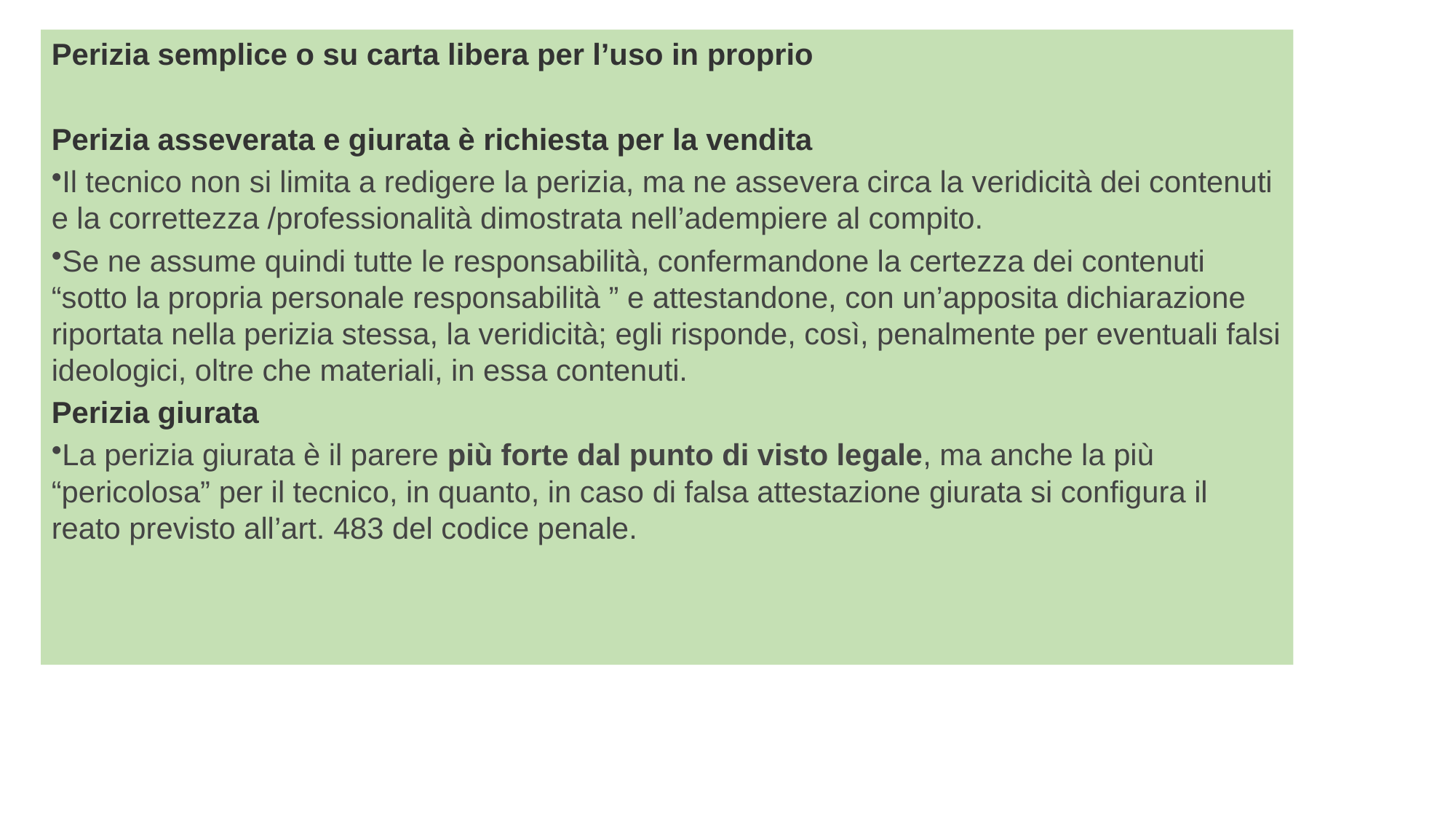

Perizia semplice o su carta libera per l’uso in proprio

Perizia asseverata e giurata è richiesta per la vendita
Il tecnico non si limita a redigere la perizia, ma ne assevera circa la veridicità dei contenuti e la correttezza /professionalità dimostrata nell’adempiere al compito.
Se ne assume quindi tutte le responsabilità, confermandone la certezza dei contenuti “sotto la propria personale responsabilità ” e attestandone, con un’apposita dichiarazione riportata nella perizia stessa, la veridicità; egli risponde, così, penalmente per eventuali falsi ideologici, oltre che materiali, in essa contenuti.
Perizia giurata
La perizia giurata è il parere più forte dal punto di visto legale, ma anche la più “pericolosa” per il tecnico, in quanto, in caso di falsa attestazione giurata si configura il reato previsto all’art. 483 del codice penale.